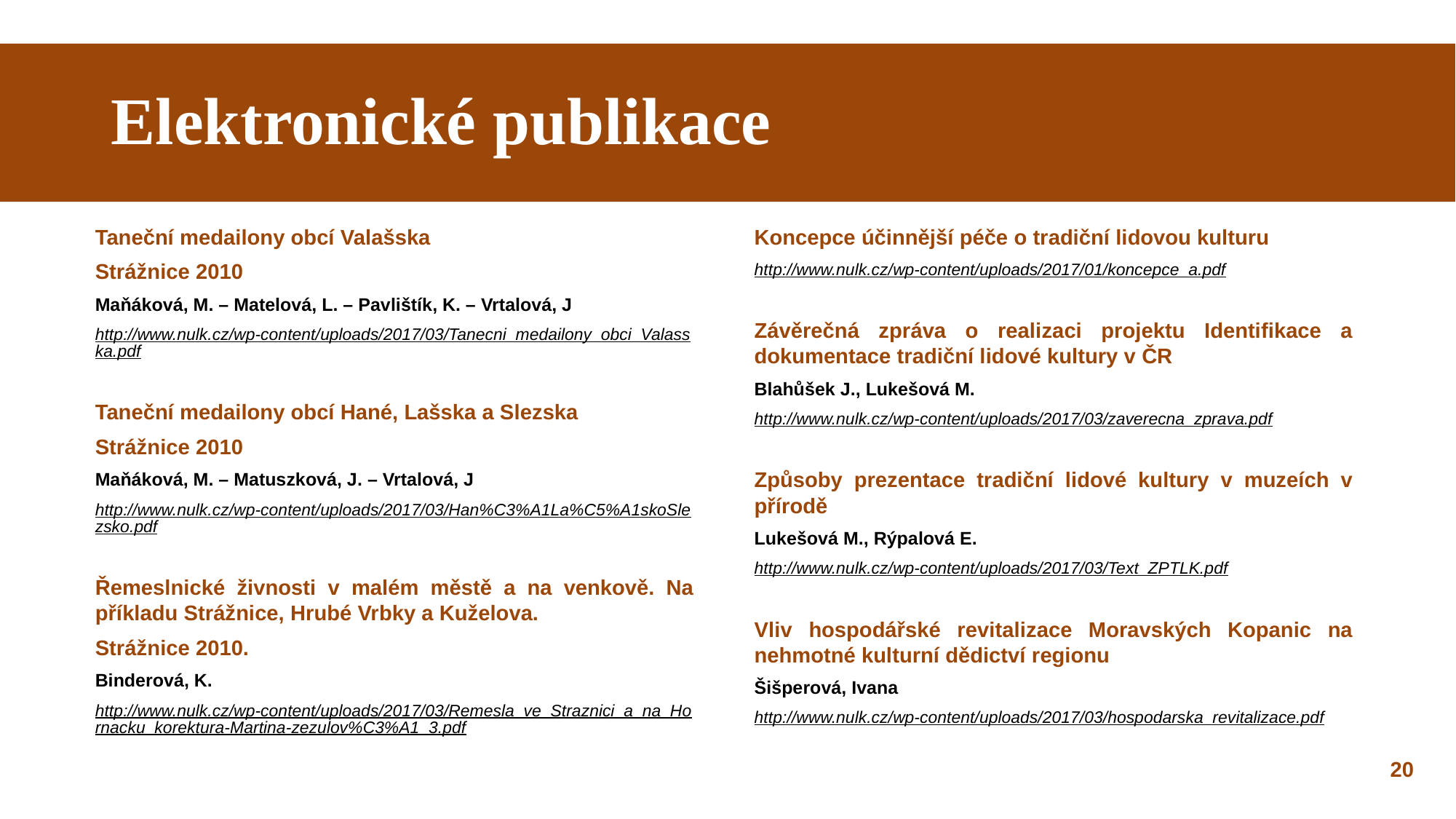

# Elektronické publikace
Taneční medailony obcí Valašska
Strážnice 2010
Maňáková, M. – Matelová, L. – Pavlištík, K. – Vrtalová, J
http://www.nulk.cz/wp-content/uploads/2017/03/Tanecni_medailony_obci_Valasska.pdf

Taneční medailony obcí Hané, Lašska a Slezska
Strážnice 2010
Maňáková, M. – Matuszková, J. – Vrtalová, J
http://www.nulk.cz/wp-content/uploads/2017/03/Han%C3%A1La%C5%A1skoSlezsko.pdf

Řemeslnické živnosti v malém městě a na venkově. Na příkladu Strážnice, Hrubé Vrbky a Kuželova.
Strážnice 2010.
Binderová, K.
http://www.nulk.cz/wp-content/uploads/2017/03/Remesla_ve_Straznici_a_na_Hornacku_korektura-Martina-zezulov%C3%A1_3.pdf

Koncepce účinnější péče o tradiční lidovou kulturu
http://www.nulk.cz/wp-content/uploads/2017/01/koncepce_a.pdf

Závěrečná zpráva o realizaci projektu Identifikace a dokumentace tradiční lidové kultury v ČR
Blahůšek J., Lukešová M.
http://www.nulk.cz/wp-content/uploads/2017/03/zaverecna_zprava.pdf

Způsoby prezentace tradiční lidové kultury v muzeích v přírodě
Lukešová M., Rýpalová E.
http://www.nulk.cz/wp-content/uploads/2017/03/Text_ZPTLK.pdf

Vliv hospodářské revitalizace Moravských Kopanic na nehmotné kulturní dědictví regionu
Šišperová, Ivana
http://www.nulk.cz/wp-content/uploads/2017/03/hospodarska_revitalizace.pdf

20